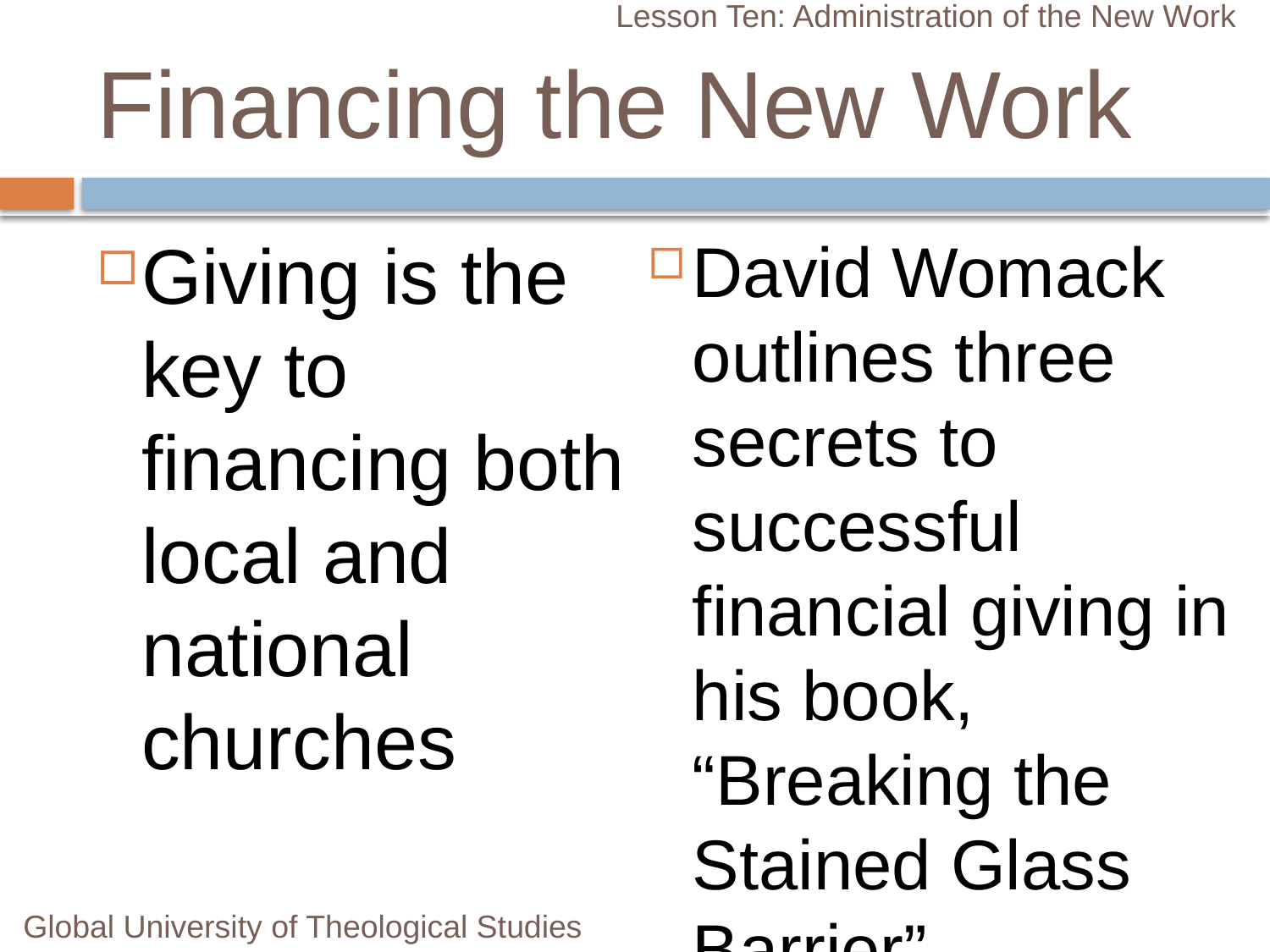

Lesson Ten: Administration of the New Work
# Financing the New Work
Giving is the key to financing both local and national churches
David Womack outlines three secrets to successful financial giving in his book, “Breaking the Stained Glass Barrier”
Global University of Theological Studies